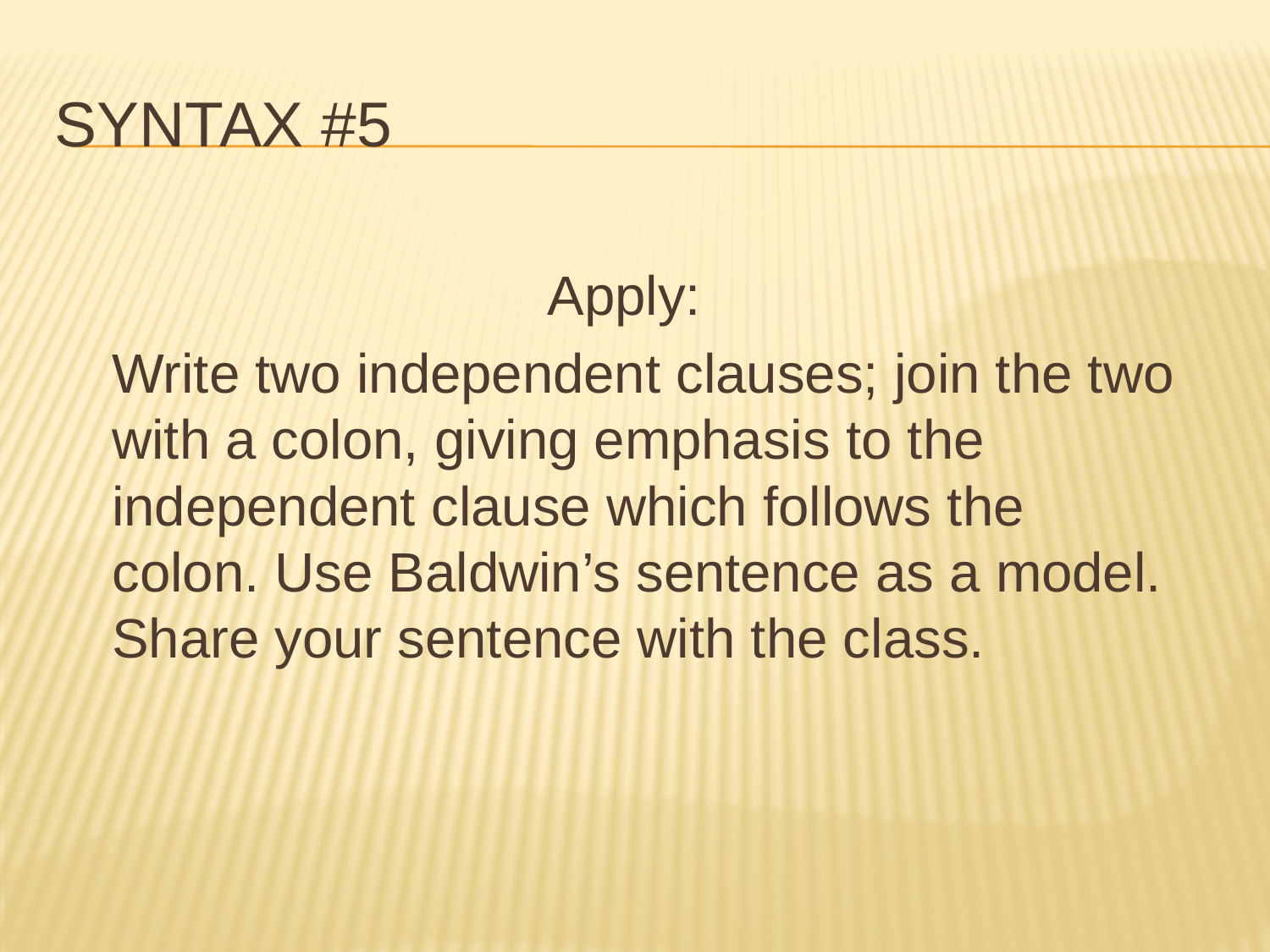

# SYNTAX #5
Apply:
	Write two independent clauses; join the two with a colon, giving emphasis to the independent clause which follows the colon. Use Baldwin’s sentence as a model. Share your sentence with the class.